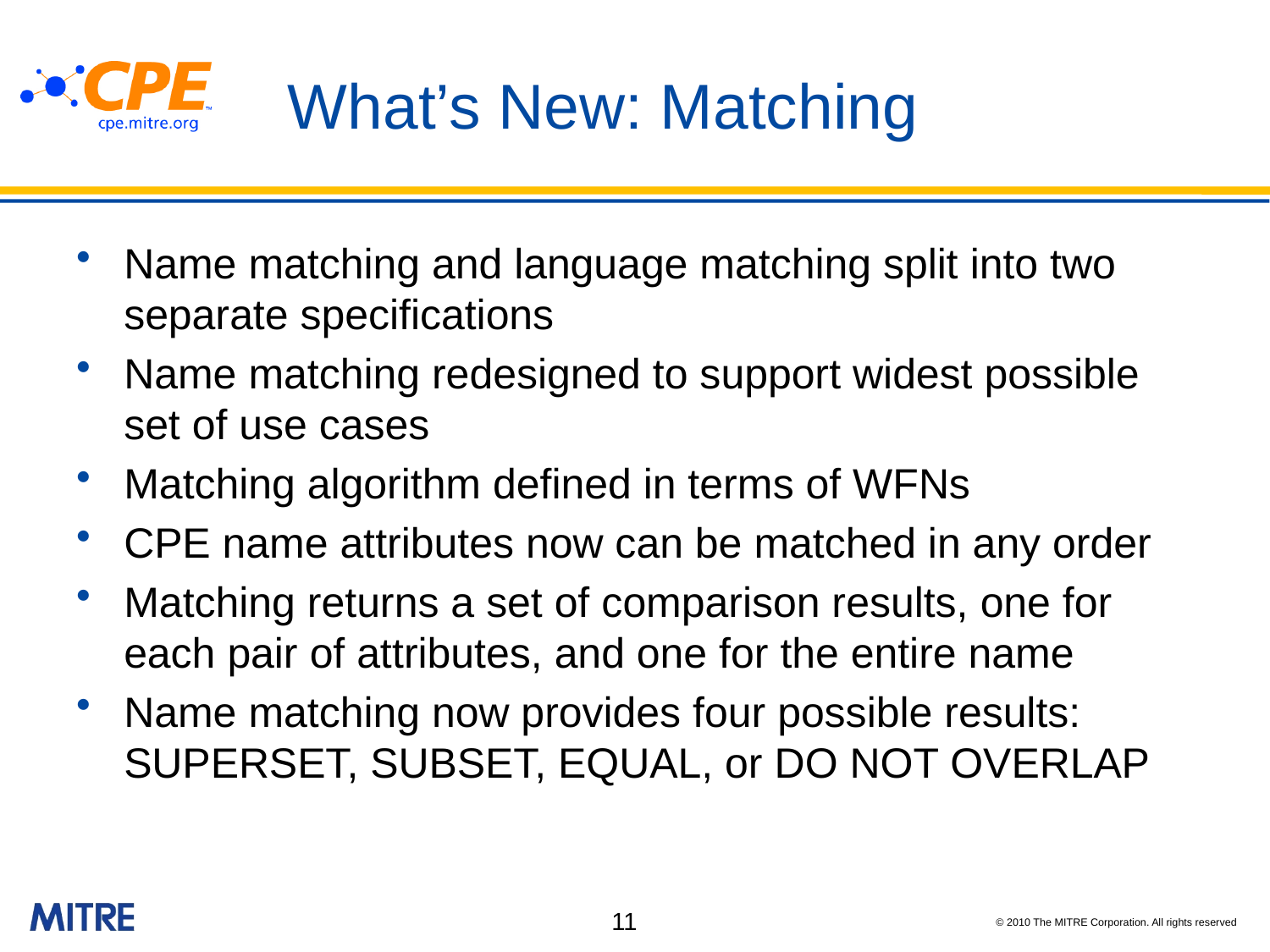

# What’s New: Matching
Name matching and language matching split into two separate specifications
Name matching redesigned to support widest possible set of use cases
Matching algorithm defined in terms of WFNs
CPE name attributes now can be matched in any order
Matching returns a set of comparison results, one for each pair of attributes, and one for the entire name
Name matching now provides four possible results: SUPERSET, SUBSET, EQUAL, or DO NOT OVERLAP
11